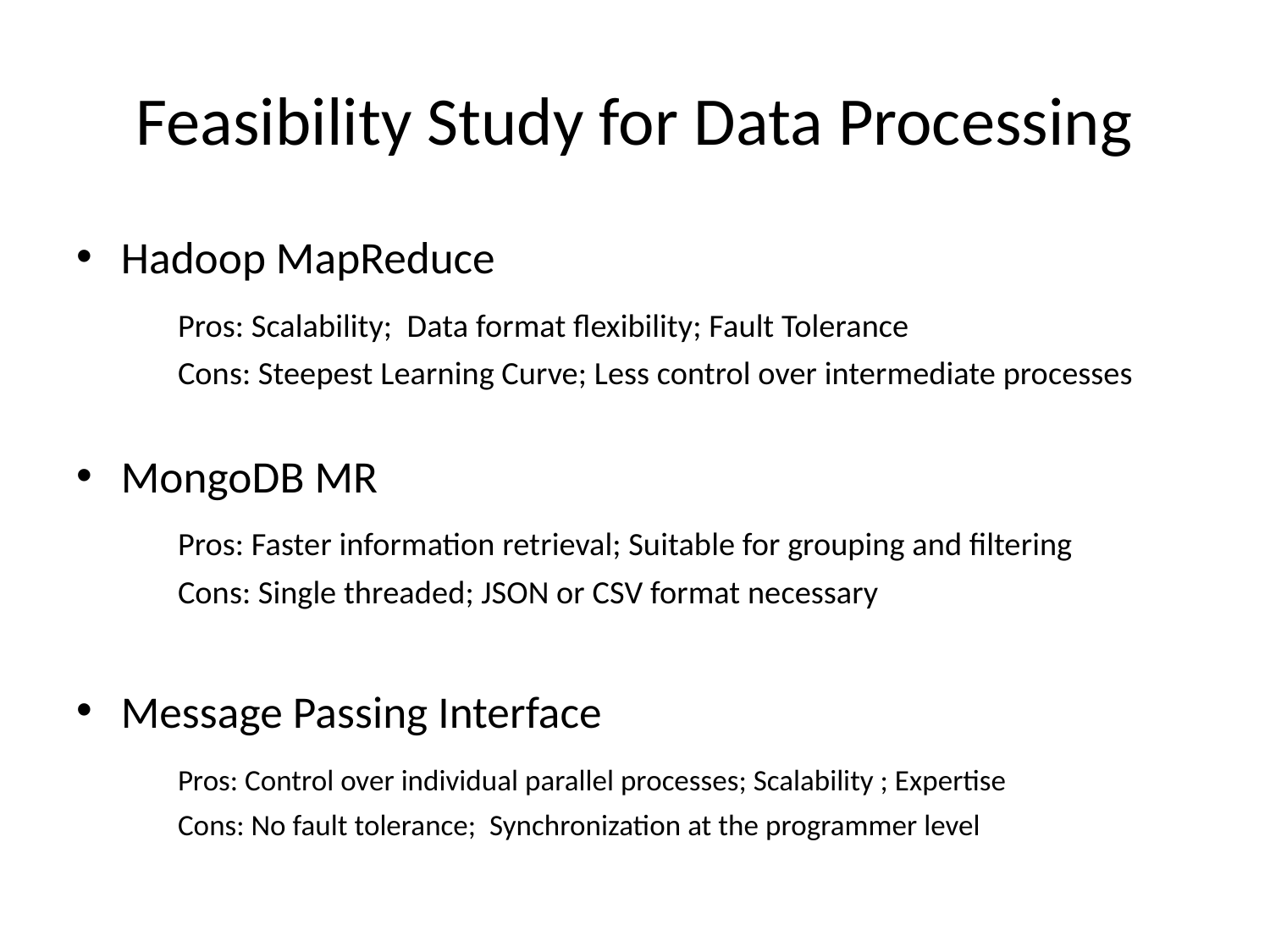

# Feasibility Study for Data Processing
Hadoop MapReduce
	Pros: Scalability;  Data format flexibility; Fault Tolerance
	Cons: Steepest Learning Curve; Less control over intermediate processes

MongoDB MR
	Pros: Faster information retrieval; Suitable for grouping and filtering
	Cons: Single threaded; JSON or CSV format necessary

Message Passing Interface
	Pros: Control over individual parallel processes; Scalability ; Expertise
	Cons: No fault tolerance;  Synchronization at the programmer level